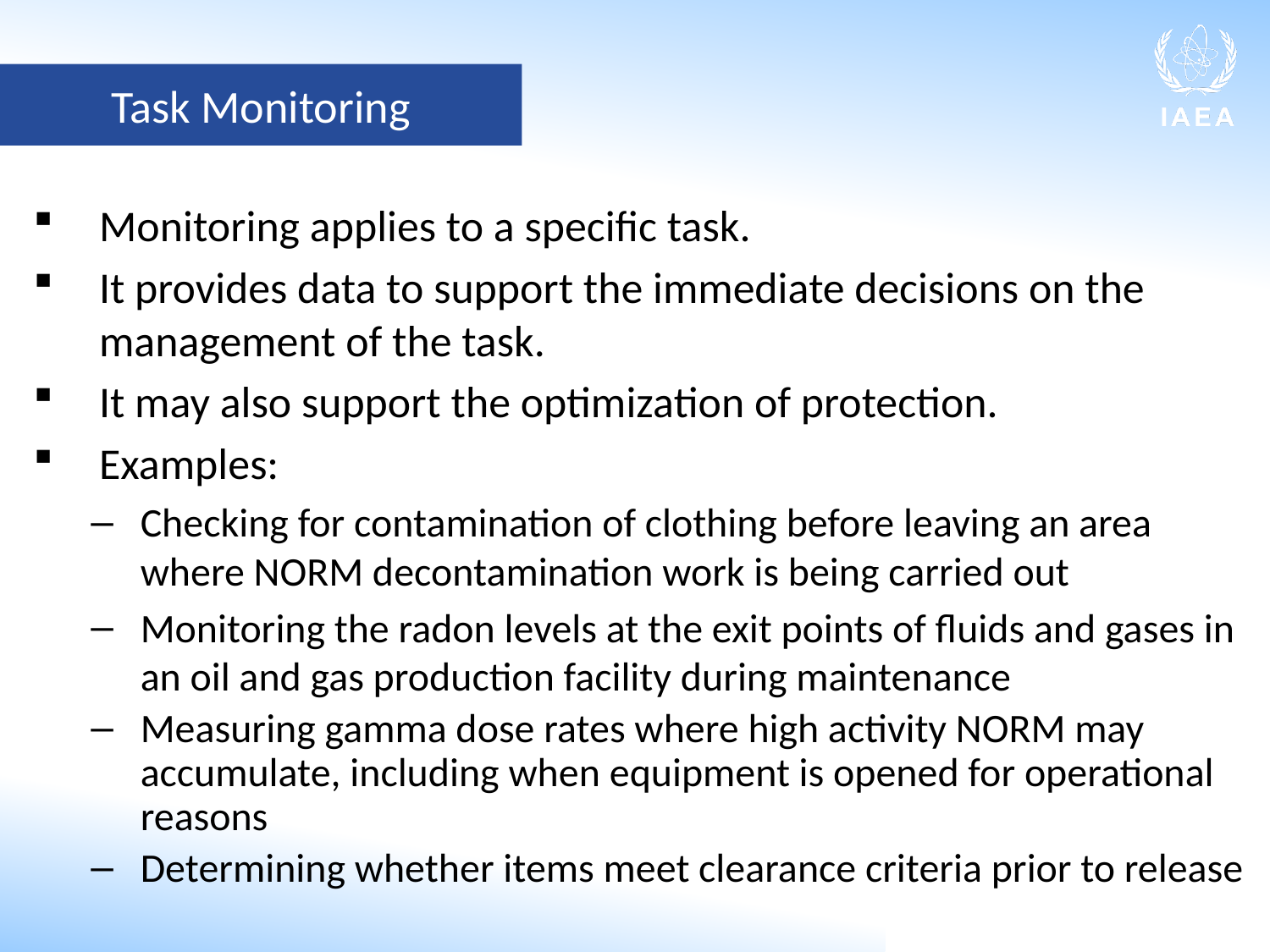

Task Monitoring
Monitoring applies to a specific task.
It provides data to support the immediate decisions on the management of the task.
It may also support the optimization of protection.
Examples:
Checking for contamination of clothing before leaving an area where NORM decontamination work is being carried out
Monitoring the radon levels at the exit points of fluids and gases in an oil and gas production facility during maintenance
Measuring gamma dose rates where high activity NORM may accumulate, including when equipment is opened for operational reasons
Determining whether items meet clearance criteria prior to release